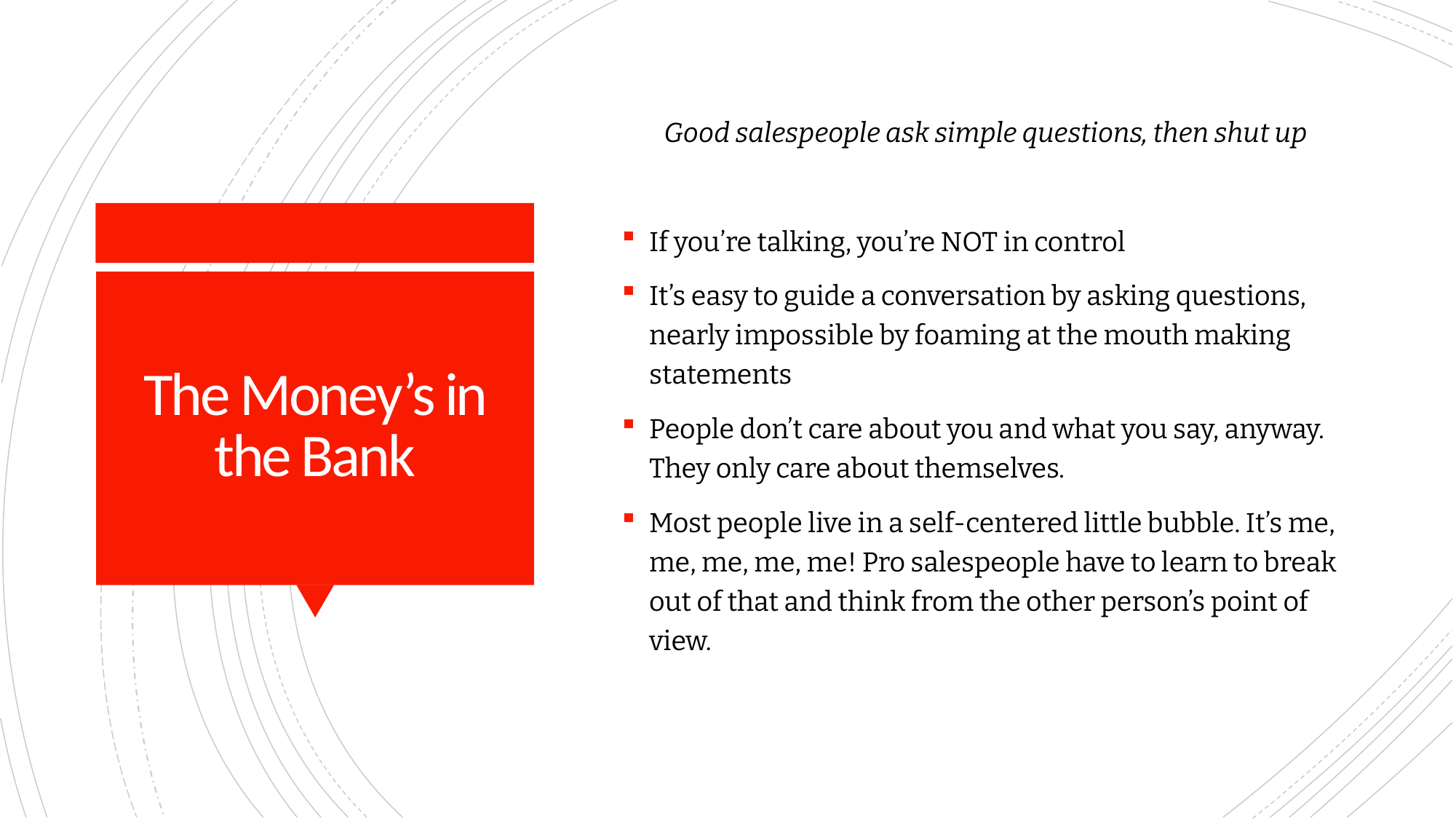

Good salespeople ask simple questions, then shut up

If you’re talking, you’re NOT in control
It’s easy to guide a conversation by asking questions, nearly impossible by foaming at the mouth making statements
People don’t care about you and what you say, anyway. They only care about themselves.
Most people live in a self-centered little bubble. It’s me, me, me, me, me! Pro salespeople have to learn to break out of that and think from the other person’s point of view.

# The Money’s in the Bank